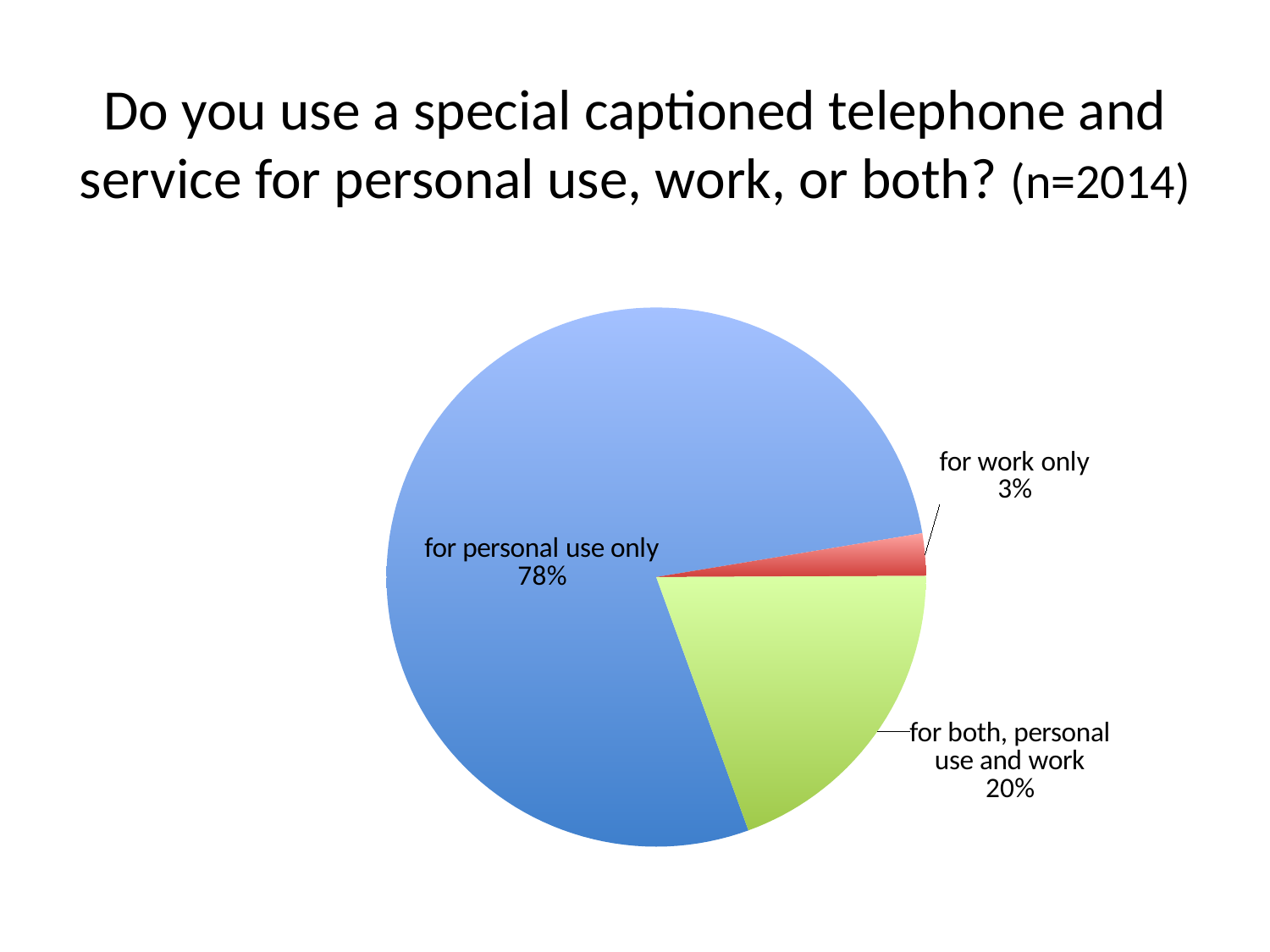

Do you use a special captioned telephone and service for personal use, work, or both? (n=2014)

### Chart

| Category |  |
|---|---|
| for personal use only | 1570.0 |
| for work only | 51.0 |
| for both, personal use and work | 393.0 |